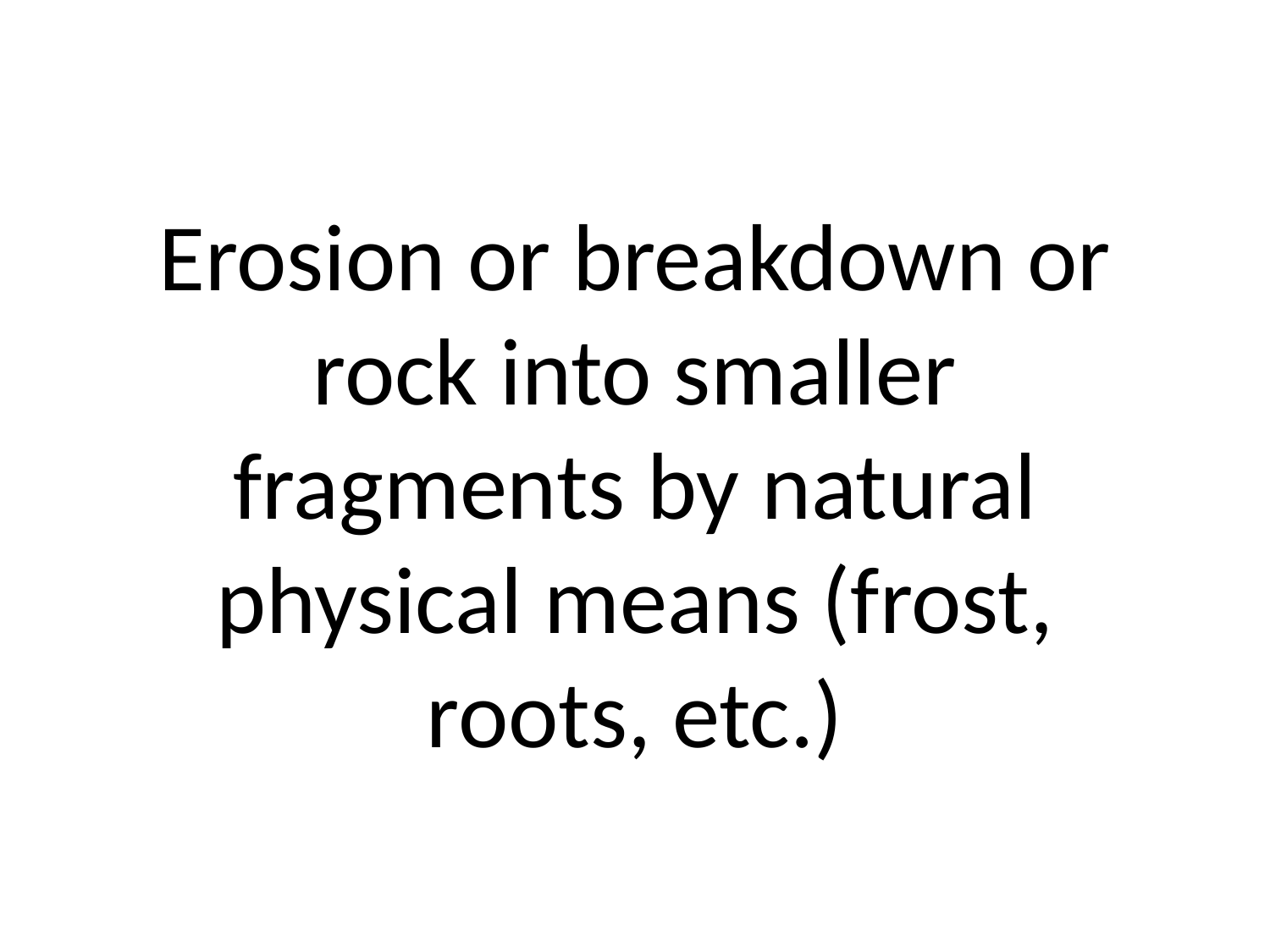

# Erosion or breakdown or rock into smaller fragments by natural physical means (frost, roots, etc.)